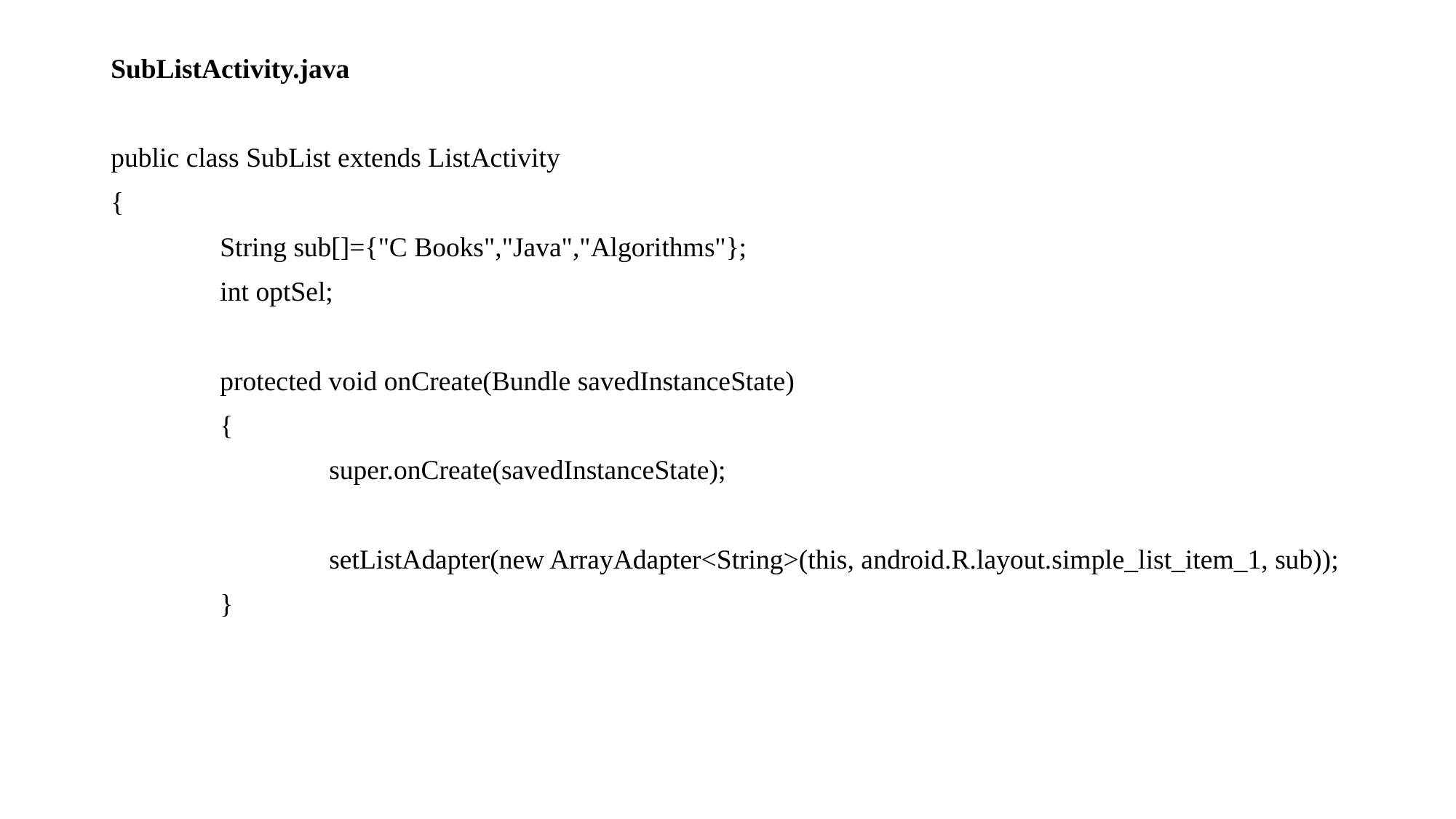

SubListActivity.java

public class SubList extends ListActivity
{
	String sub[]={"C Books","Java","Algorithms"};
	int optSel;

	protected void onCreate(Bundle savedInstanceState)
	{
		super.onCreate(savedInstanceState);

		setListAdapter(new ArrayAdapter<String>(this, android.R.layout.simple_list_item_1, sub));
	}